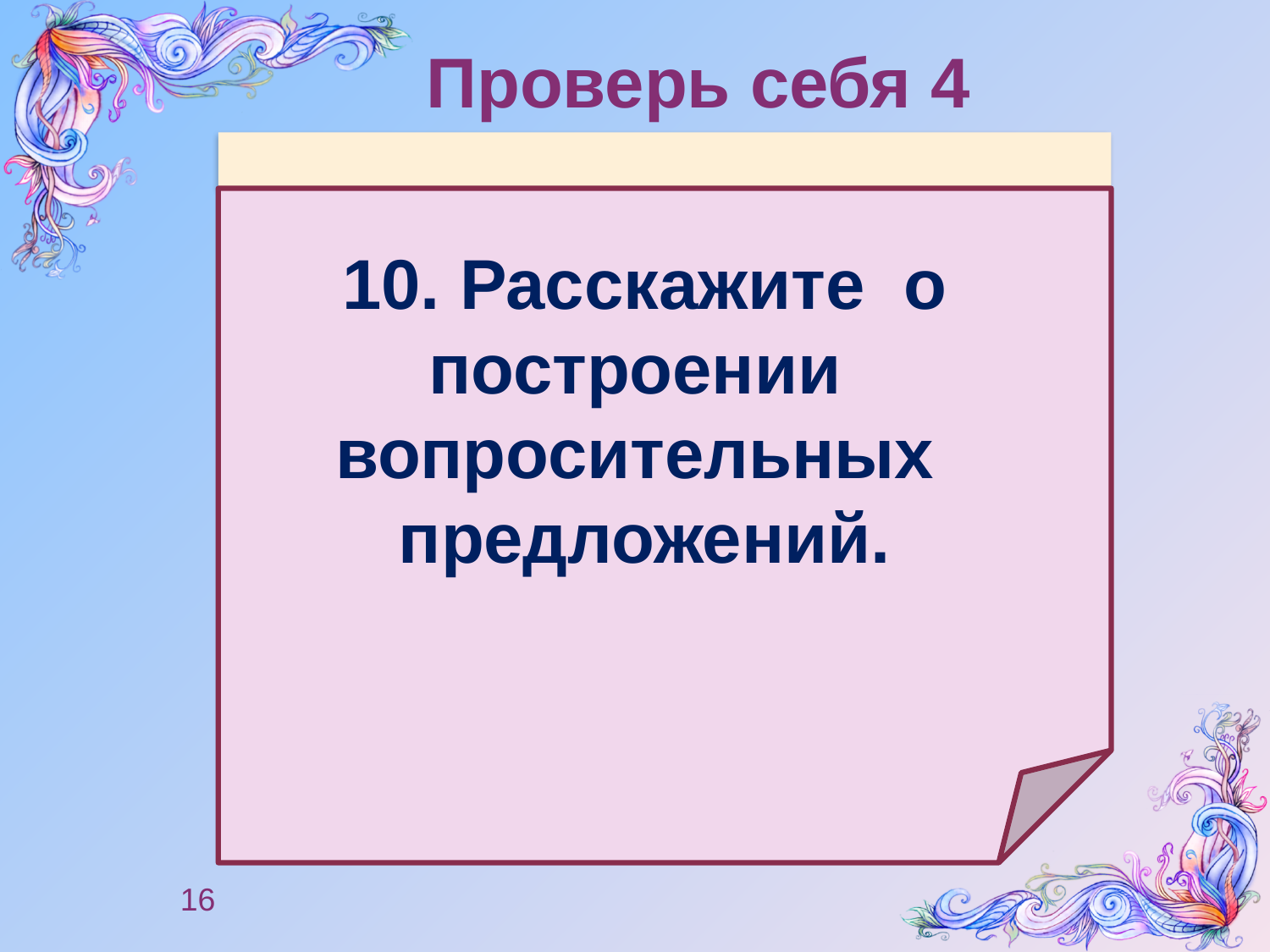

# Проверь себя 4

 10. Расскажите  о  построении  вопросительных  предложений.

16